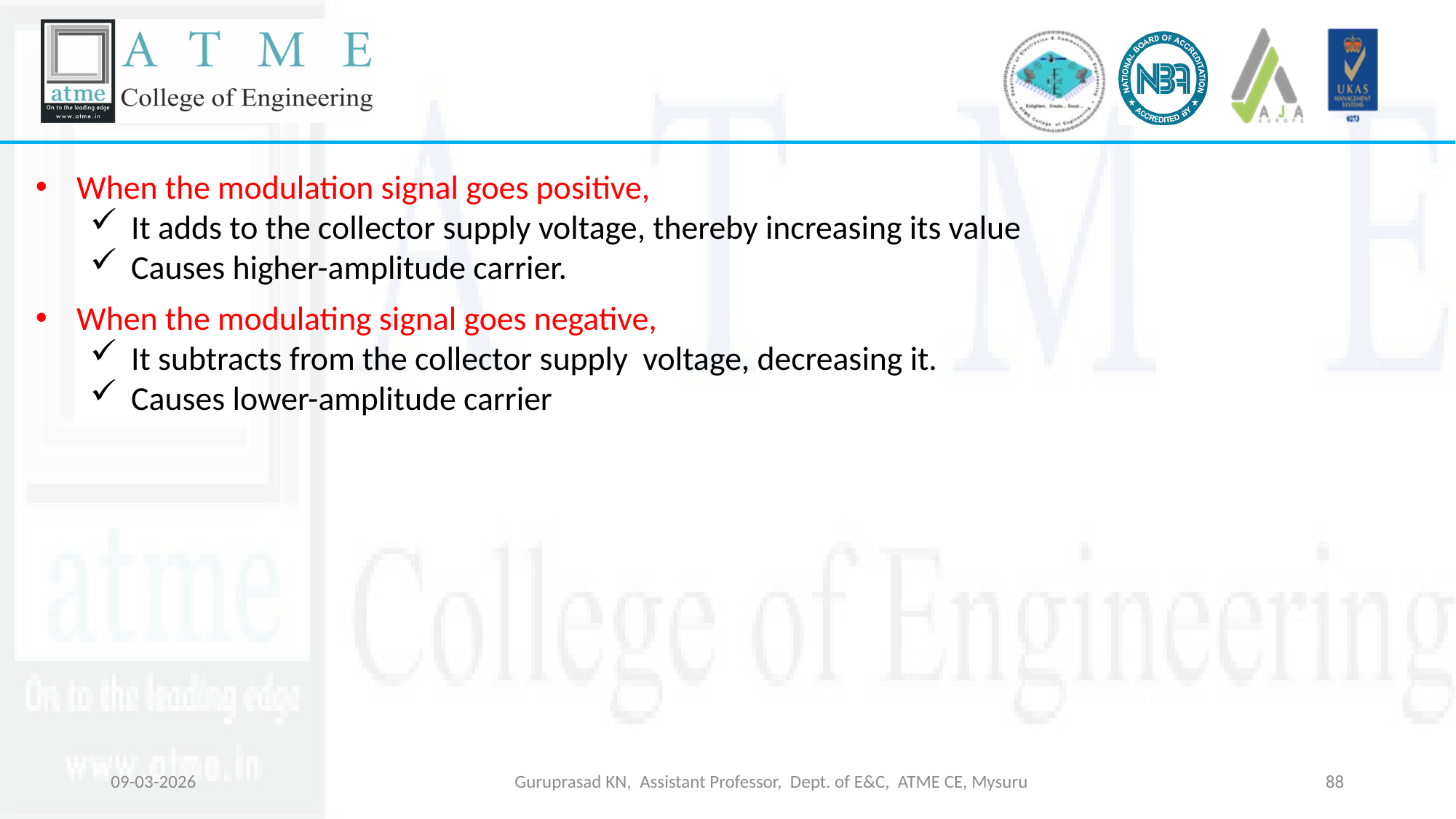

When the modulation signal goes positive,
It adds to the collector supply voltage, thereby increasing its value
Causes higher-amplitude carrier.

When the modulating signal goes negative,
It subtracts from the collector supply  voltage, decreasing it.
Causes lower-amplitude carrier

09-03-2026
Guruprasad KN,  Assistant Professor,  Dept. of E&C,  ATME CE, Mysuru
88